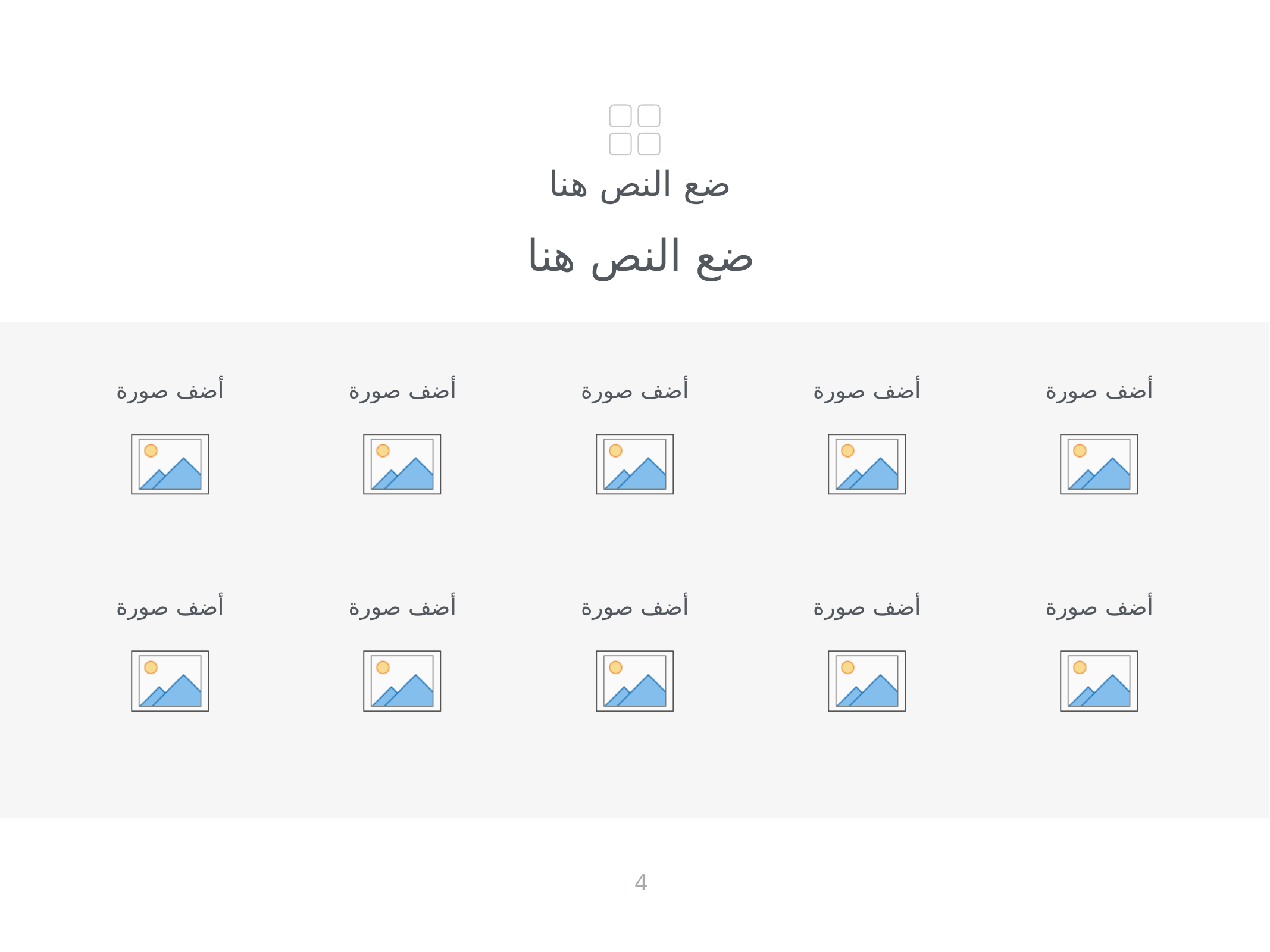

ضع النص هنا
# ضع النص هنا

4